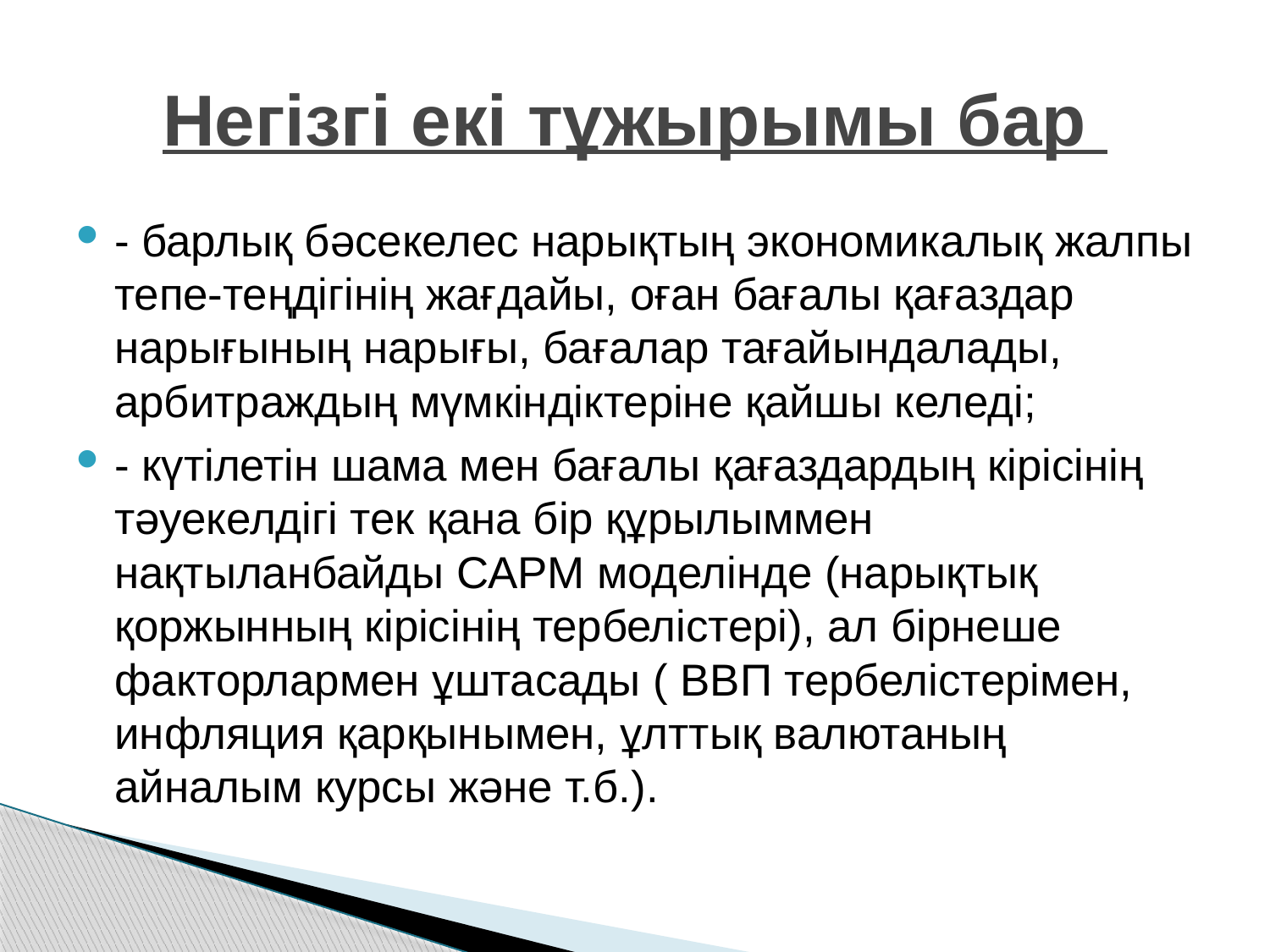

# Негізгі екі тұжырымы бар
- барлық бәсекелес нарықтың экономикалық жалпы тепе-теңдігінің жағдайы, оған бағалы қағаздар нарығының нарығы, бағалар тағайындалады, арбитраждың мүмкіндіктеріне қайшы келеді;
- күтілетін шама мен бағалы қағаздардың кірісінің тәуекелдігі тек қана бір құрылыммен нақтыланбайды САРМ моделінде (нарықтық қоржынның кірісінің тербелістері), ал бірнеше факторлармен ұштасады ( ВВП тербелістерімен,  инфляция қарқынымен, ұлттық валютаның айналым курсы және т.б.).